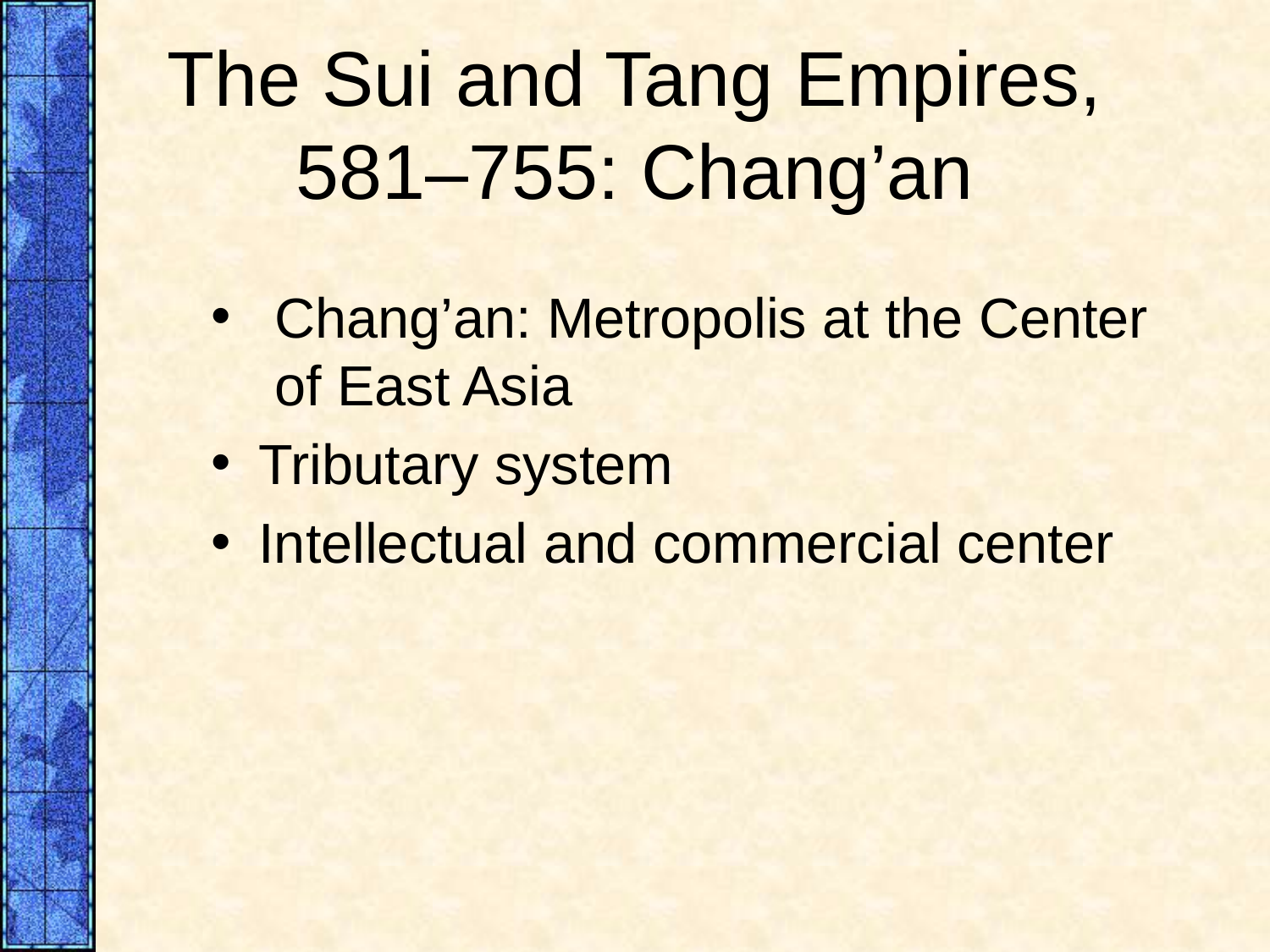

# The Sui and Tang Empires, 581–755: Chang’an
Chang’an: Metropolis at the Center of East Asia
Tributary system
Intellectual and commercial center